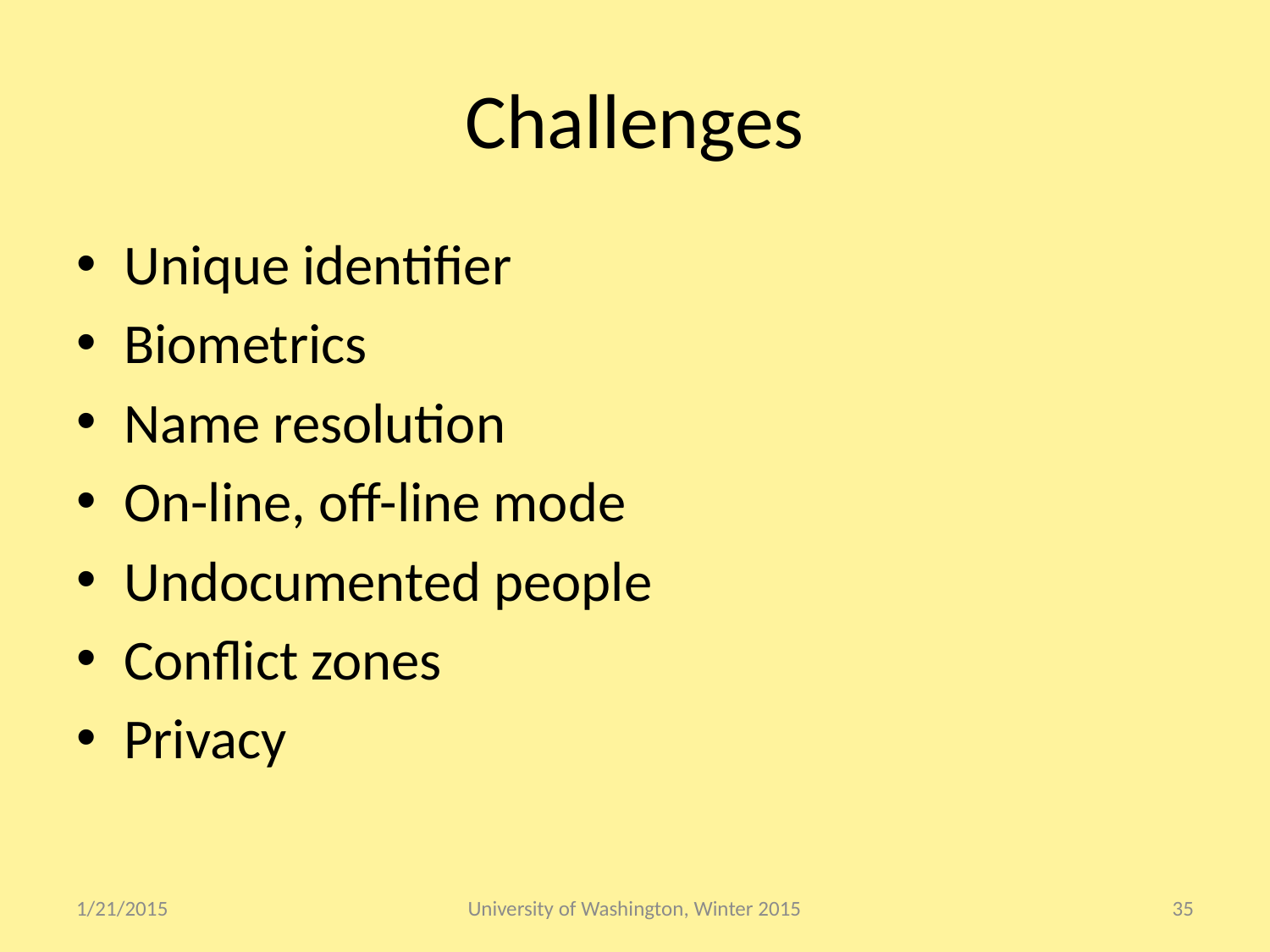

# Challenges
Unique identifier
Biometrics
Name resolution
On-line, off-line mode
Undocumented people
Conflict zones
Privacy

1/21/2015
University of Washington, Winter 2015
35